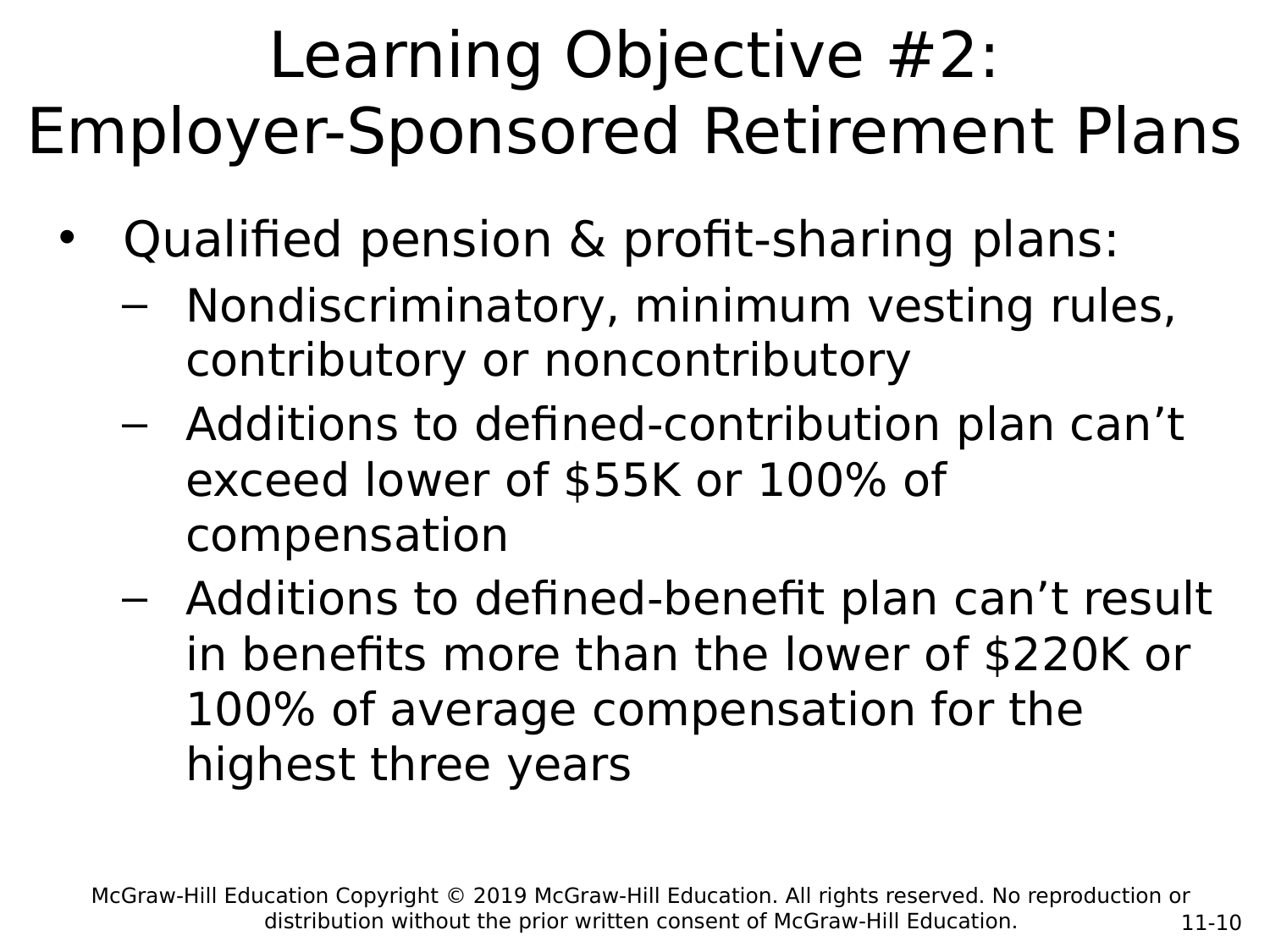

# Learning Objective #2: Employer-Sponsored Retirement Plans
Qualified pension & profit-sharing plans:
Nondiscriminatory, minimum vesting rules, contributory or noncontributory
Additions to defined-contribution plan can’t exceed lower of $55K or 100% of compensation
Additions to defined-benefit plan can’t result in benefits more than the lower of $220K or 100% of average compensation for the highest three years
McGraw-Hill Education Copyright © 2019 McGraw-Hill Education. All rights reserved. No reproduction or distribution without the prior written consent of McGraw-Hill Education.
11-10